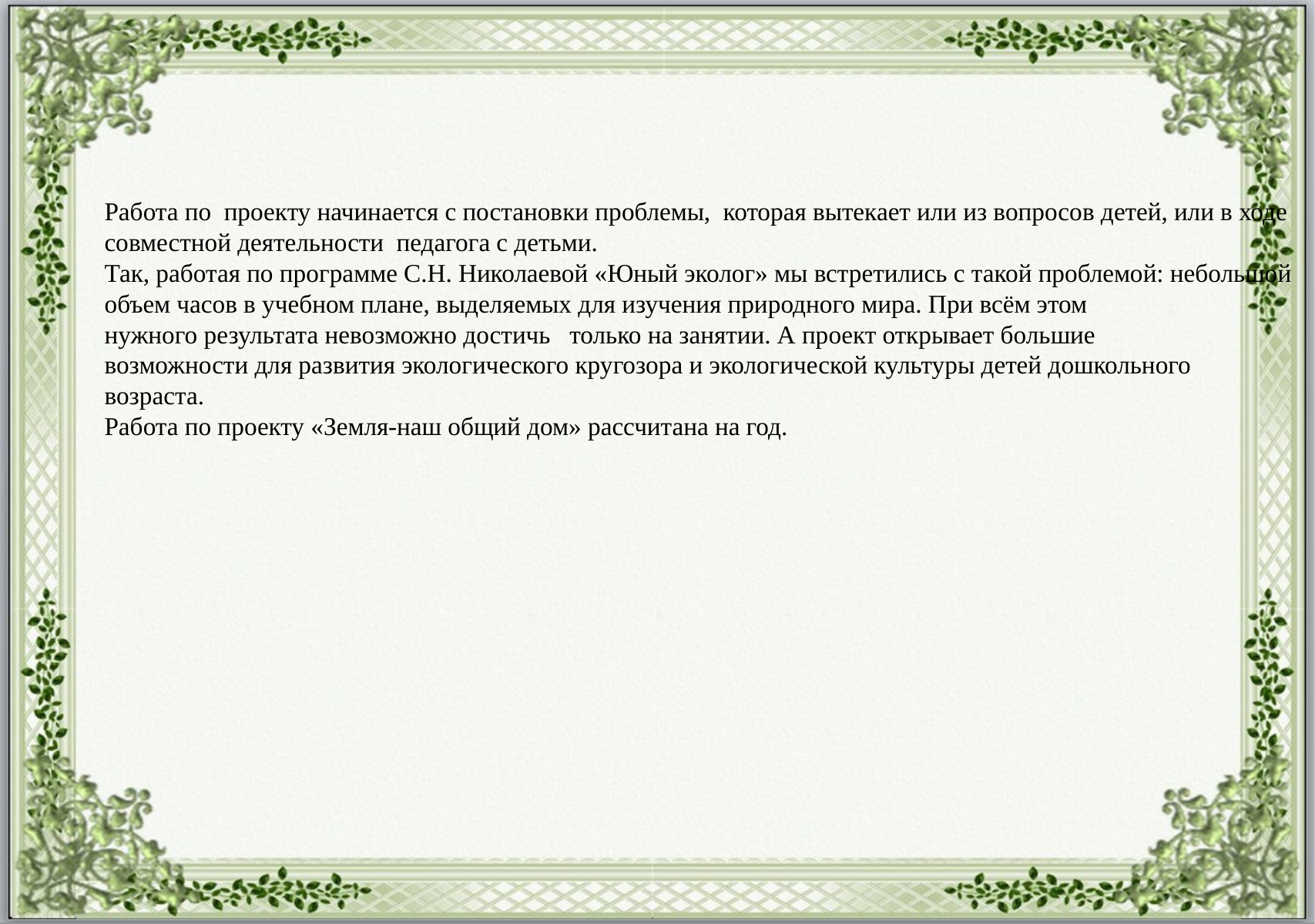

Работа по  проекту начинается с постановки проблемы,  которая вытекает или из вопросов детей, или в ходе совместной деятельности  педагога с детьми.
Так, работая по программе С.Н. Николаевой «Юный эколог» мы встретились с такой проблемой: небольшой объем часов в учебном плане, выделяемых для изучения природного мира. При всём этом
нужного результата невозможно достичь   только на занятии. А проект открывает большие
возможности для развития экологического кругозора и экологической культуры детей дошкольного возраста.
Работа по проекту «Земля-наш общий дом» рассчитана на год.